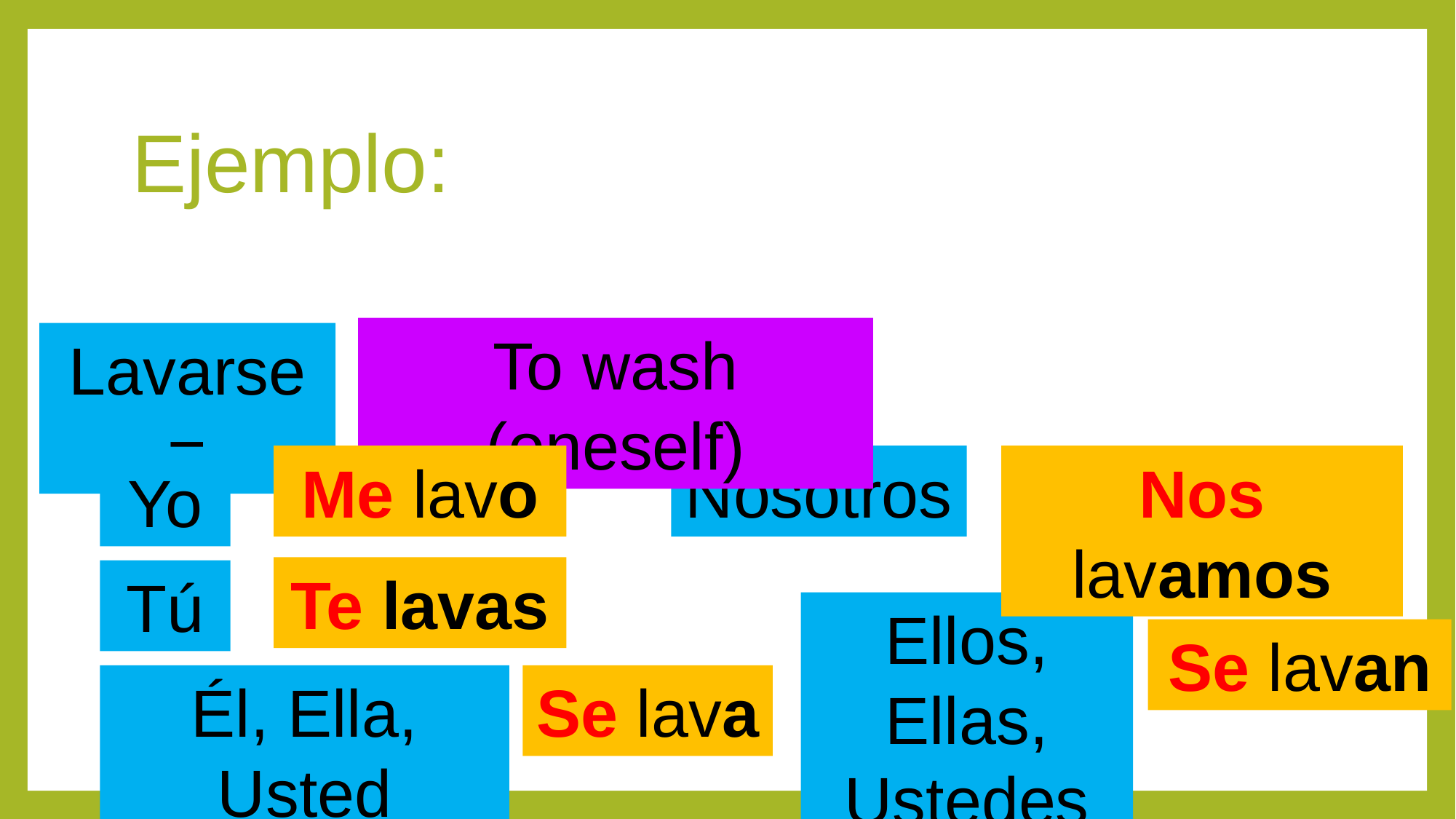

# Ejemplo:
To wash (oneself)
Lavarse=
Nos lavamos
Me lavo
Nosotros
Yo
Te lavas
Tú
Ellos, Ellas, Ustedes
Se lavan
Él, Ella, Usted
Se lava